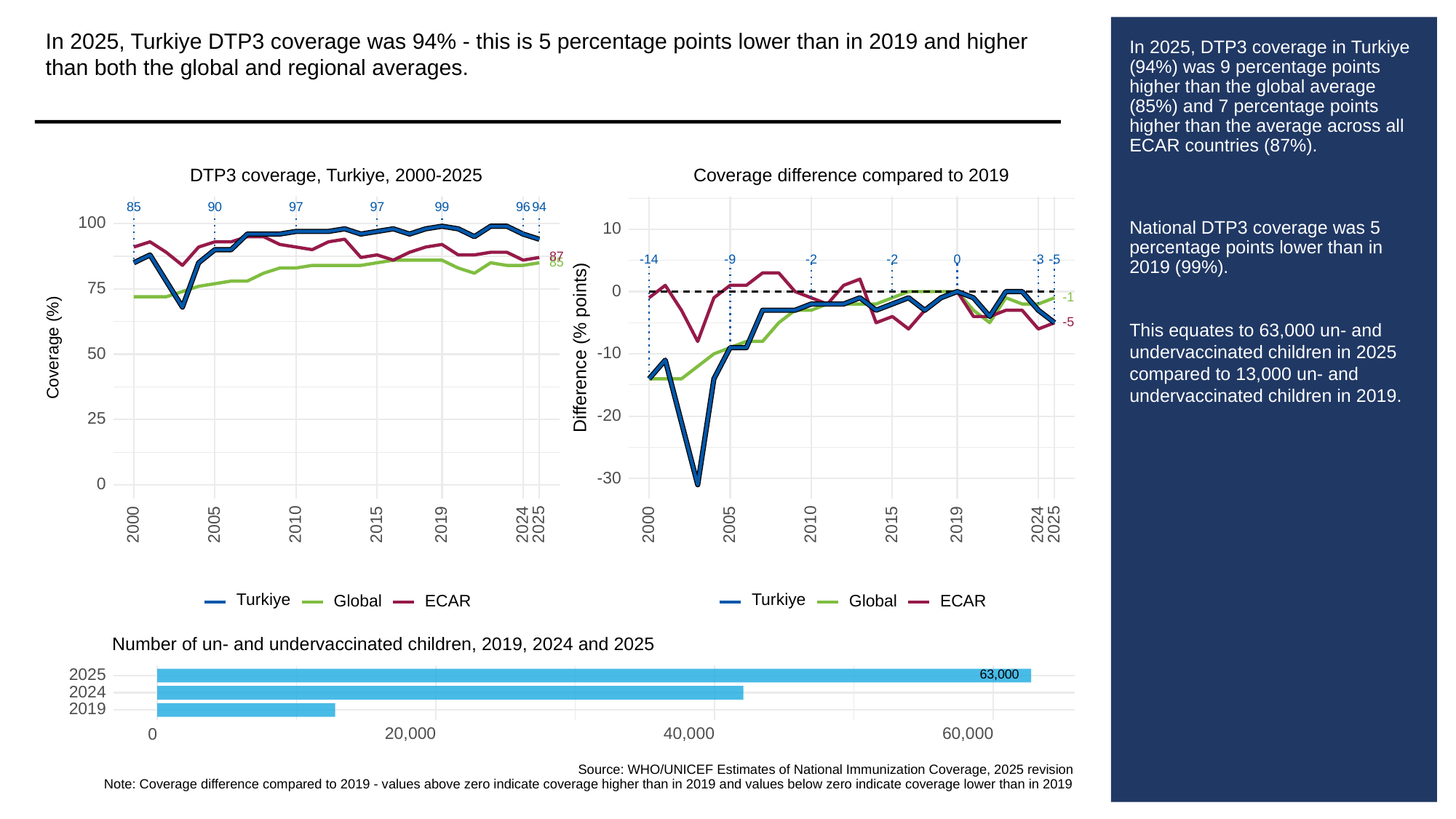

In 2025, Turkiye DTP3 coverage was 94% - this is 5 percentage points lower than in 2019 and higher than both the global and regional averages.
# In 2025, DTP3 coverage in Turkiye (94%) was 9 percentage points higher than the global average (85%) and 7 percentage points higher than the average across all ECAR countries (87%).

National DTP3 coverage was 5 percentage points lower than in 2019 (99%).

This equates to 63,000 un- and undervaccinated children in 2025 compared to 13,000 un- and undervaccinated children in 2019.

Coverage difference compared to 2019
DTP3 coverage, Turkiye, 2000-2025

85
90
97
97
99
96
94
100

10

87
-3
-9
0
-14
-2
-2
-5

85

75
0

-1
-5

Difference (% points)
Coverage (%)
-10
50

-20
25

-30

0

2000
2005
2010
2015
2019
2024
2025
2000
2005
2010
2015
2019
2024
2025
Turkiye
Turkiye
Global
ECAR
Global
ECAR

Number of un- and undervaccinated children, 2019, 2024 and 2025

63,000
2025

2024

2019

20,000
40,000
60,000
0
Source: WHO/UNICEF Estimates of National Immunization Coverage, 2025 revision
Note: Coverage difference compared to 2019 - values above zero indicate coverage higher than in 2019 and values below zero indicate coverage lower than in 2019